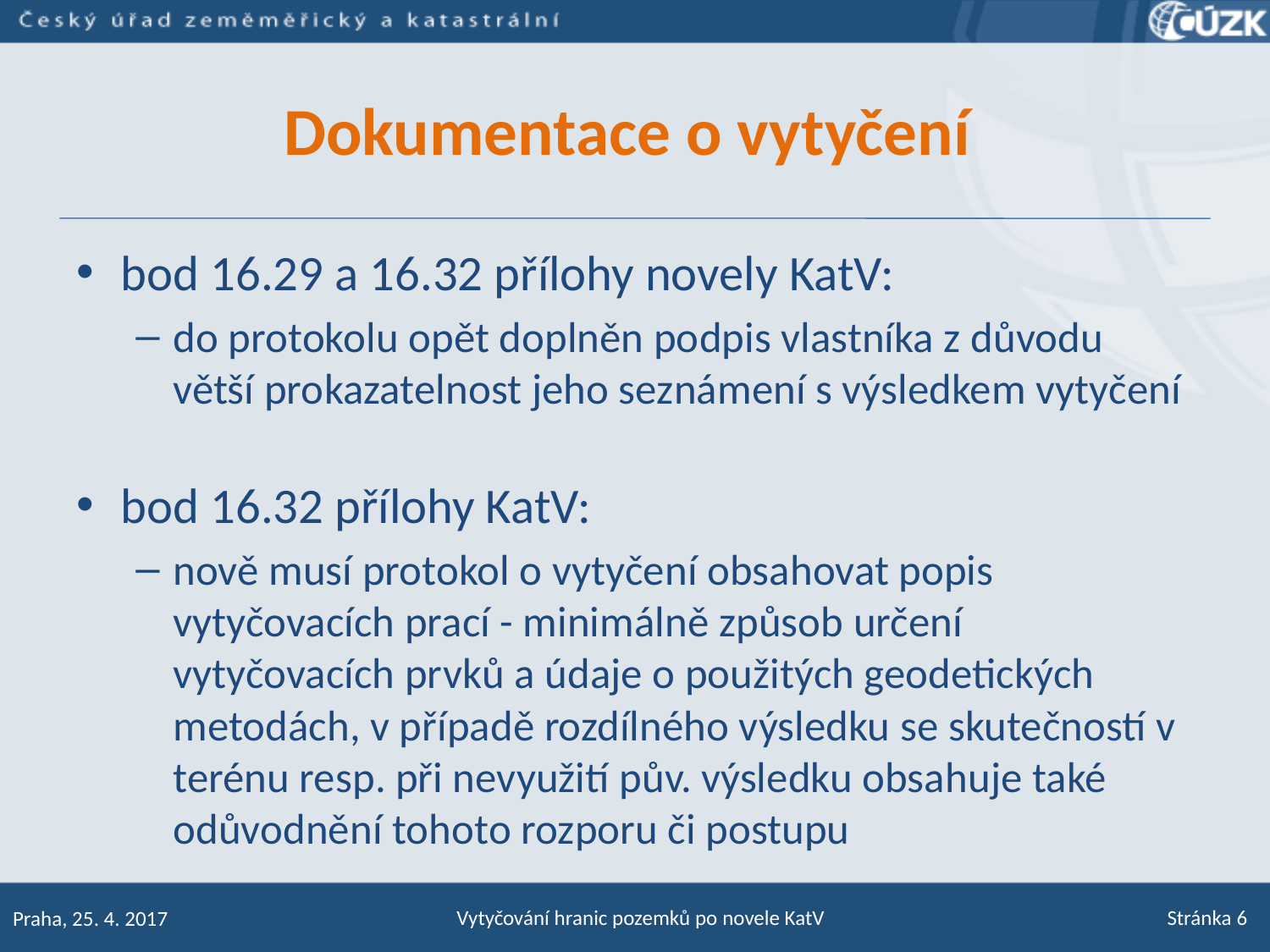

# Dokumentace o vytyčení
bod 16.29 a 16.32 přílohy novely KatV:
do protokolu opět doplněn podpis vlastníka z důvodu větší prokazatelnost jeho seznámení s výsledkem vytyčení
bod 16.32 přílohy KatV:
nově musí protokol o vytyčení obsahovat popis vytyčovacích prací - minimálně způsob určení vytyčovacích prvků a údaje o použitých geodetických metodách, v případě rozdílného výsledku se skutečností v terénu resp. při nevyužití pův. výsledku obsahuje také odůvodnění tohoto rozporu či postupu
Vytyčování hranic pozemků po novele KatV
Stránka 6
Praha, 25. 4. 2017